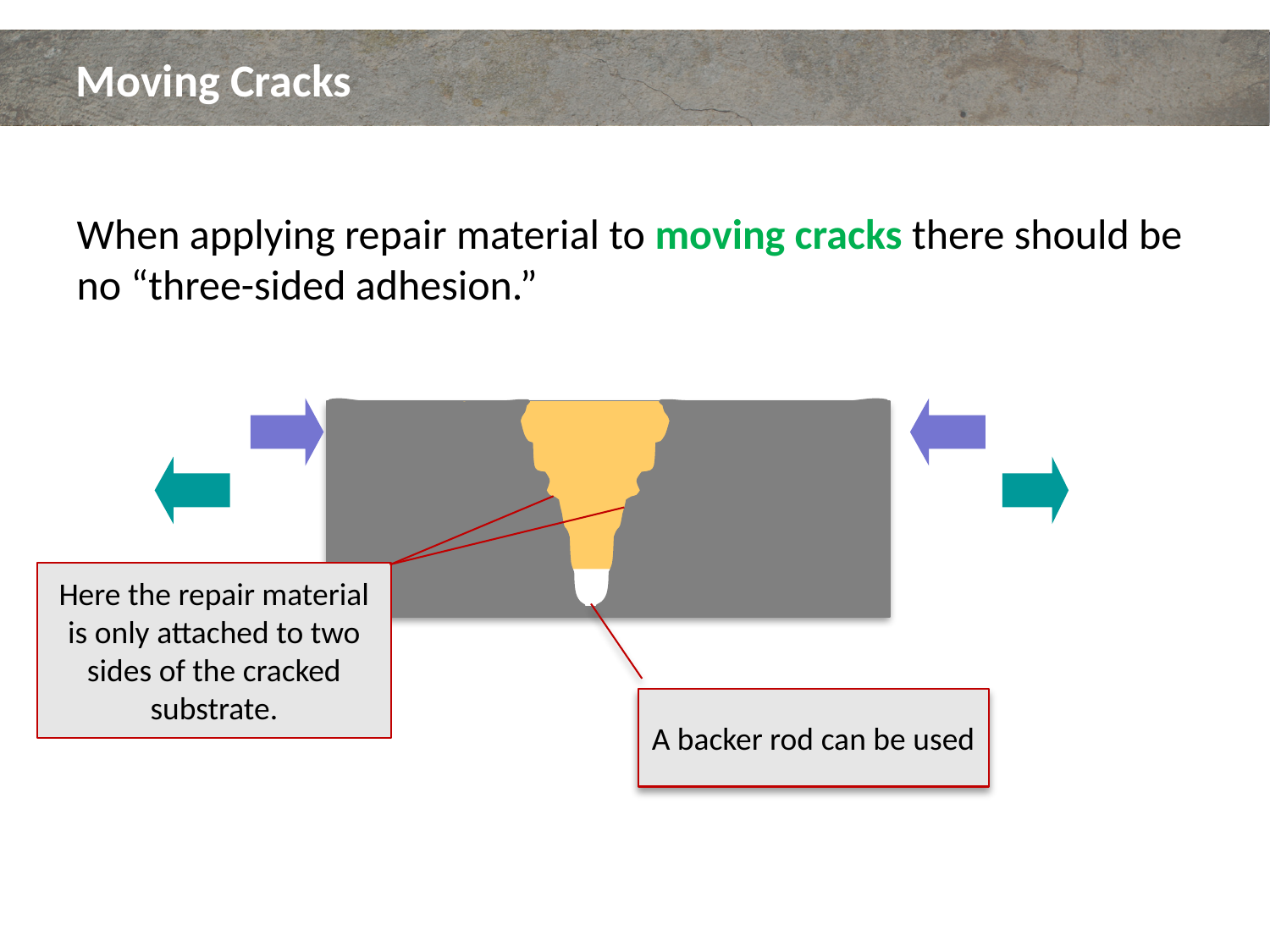

# Moving Cracks
When applying repair material to moving cracks there should be no “three-sided adhesion.”

Here the repair material is only attached to two sides of the cracked substrate.
A backer rod can be used